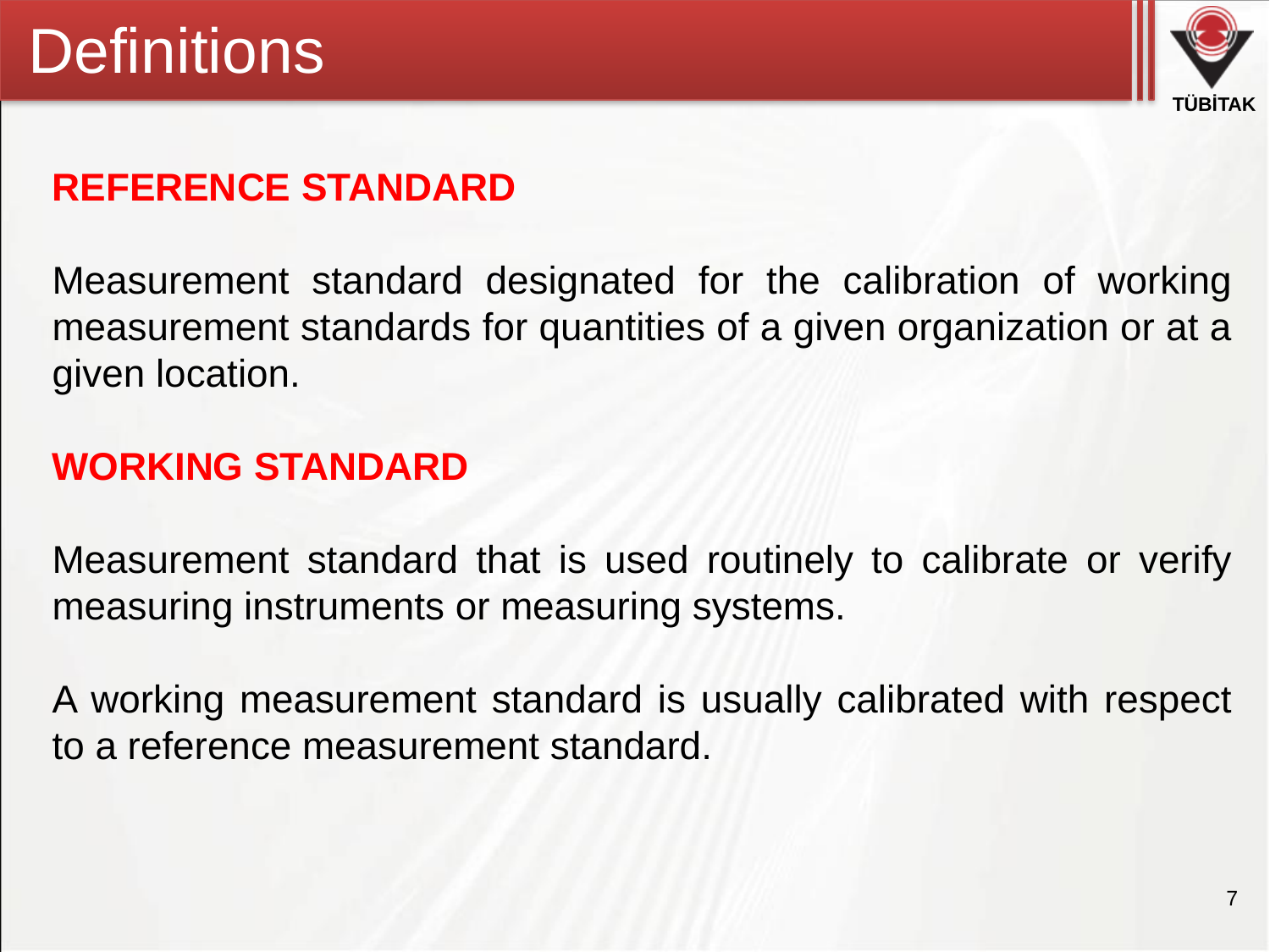

Definitions
REFERENCE STANDARD

Measurement standard designated for the calibration of working measurement standards for quantities of a given organization or at a given location.

WORKING STANDARD

Measurement standard that is used routinely to calibrate or verify measuring instruments or measuring systems.

A working measurement standard is usually calibrated with respect to a reference measurement standard.

7